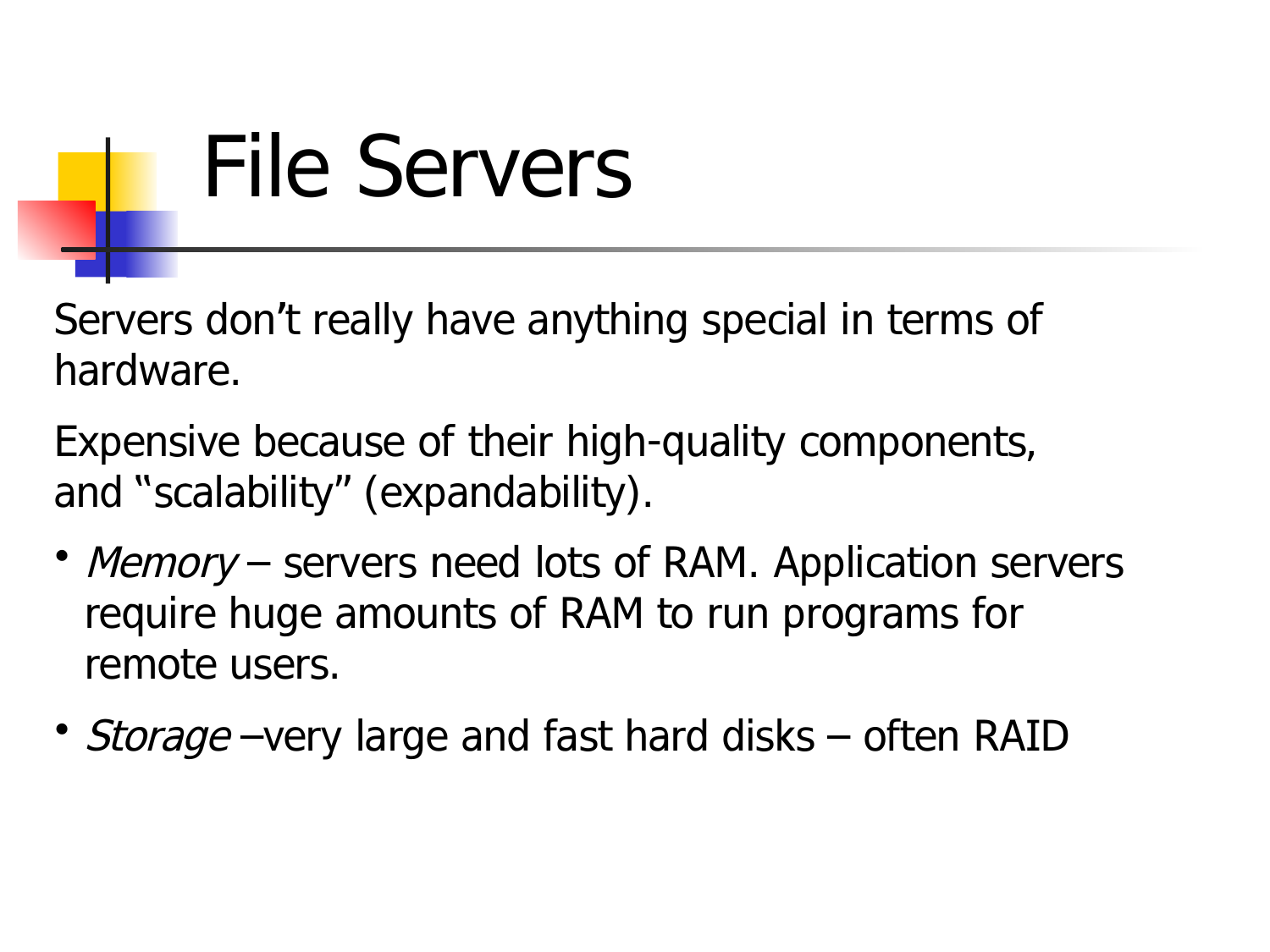

File Servers
Servers don’t really have anything special in terms of hardware.
Expensive because of their high-quality components, and “scalability” (expandability).
Memory – servers need lots of RAM. Application servers require huge amounts of RAM to run programs for remote users.
Storage –very large and fast hard disks – often RAID